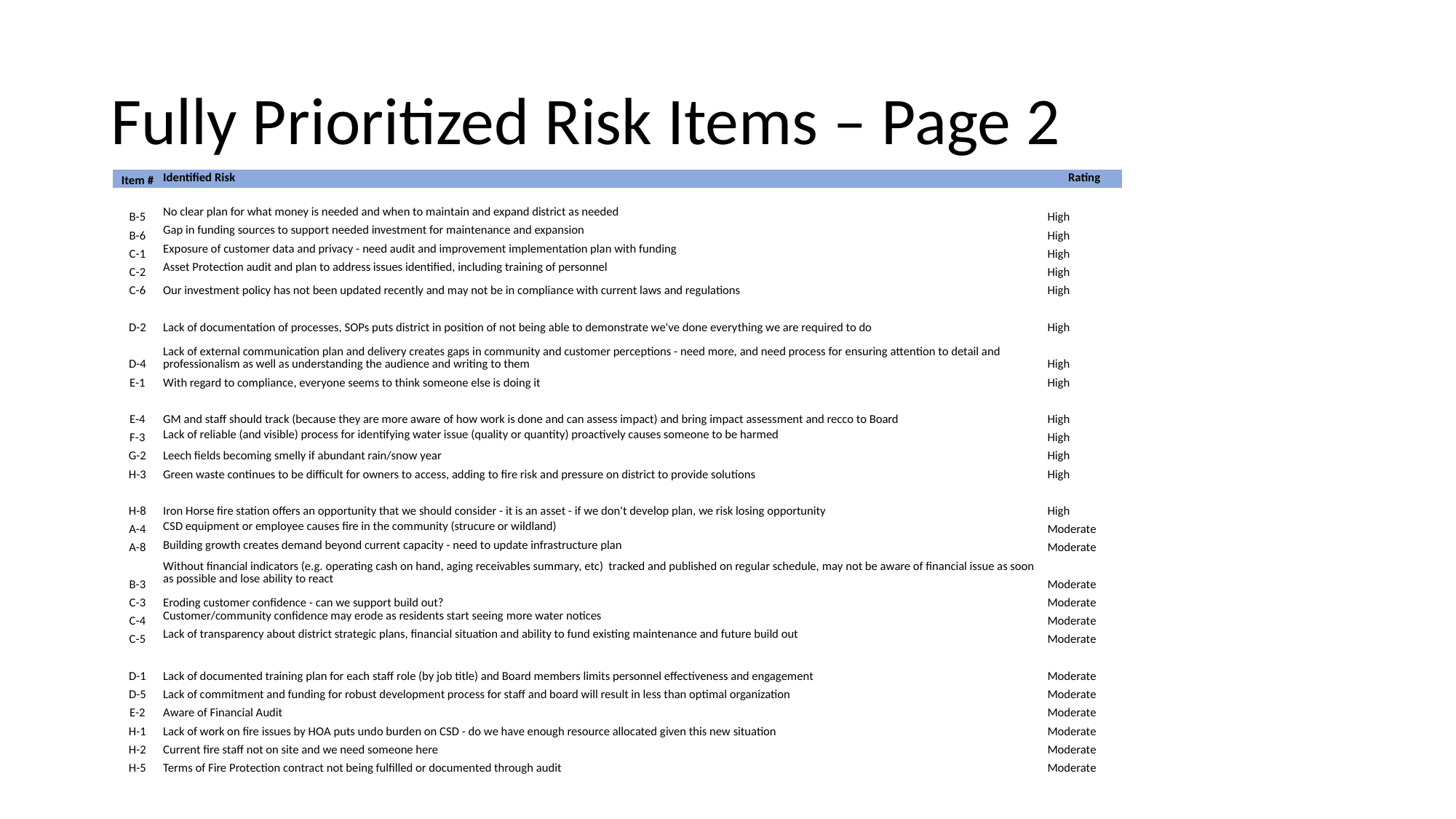

# Fully Prioritized Risk Items – Page 2
| Item # | Identified Risk | Rating |
| --- | --- | --- |
|  |  |  |
| B-5 | No clear plan for what money is needed and when to maintain and expand district as needed | High |
| B-6 | Gap in funding sources to support needed investment for maintenance and expansion | High |
| C-1 | Exposure of customer data and privacy - need audit and improvement implementation plan with funding | High |
| C-2 | Asset Protection audit and plan to address issues identified, including training of personnel | High |
| C-6 | Our investment policy has not been updated recently and may not be in compliance with current laws and regulations | High |
| D-2 | Lack of documentation of processes, SOPs puts district in position of not being able to demonstrate we've done everything we are required to do | High |
| D-4 | Lack of external communication plan and delivery creates gaps in community and customer perceptions - need more, and need process for ensuring attention to detail and professionalism as well as understanding the audience and writing to them | High |
| E-1 | With regard to compliance, everyone seems to think someone else is doing it | High |
| E-4 | GM and staff should track (because they are more aware of how work is done and can assess impact) and bring impact assessment and recco to Board | High |
| F-3 | Lack of reliable (and visible) process for identifying water issue (quality or quantity) proactively causes someone to be harmed | High |
| G-2 | Leech fields becoming smelly if abundant rain/snow year | High |
| H-3 | Green waste continues to be difficult for owners to access, adding to fire risk and pressure on district to provide solutions | High |
| H-8 | Iron Horse fire station offers an opportunity that we should consider - it is an asset - if we don't develop plan, we risk losing opportunity | High |
| A-4 | CSD equipment or employee causes fire in the community (strucure or wildland) | Moderate |
| A-8 | Building growth creates demand beyond current capacity - need to update infrastructure plan | Moderate |
| B-3 | Without financial indicators (e.g. operating cash on hand, aging receivables summary, etc) tracked and published on regular schedule, may not be aware of financial issue as soon as possible and lose ability to react | Moderate |
| C-3 | Eroding customer confidence - can we support build out? | Moderate |
| C-4 | Customer/community confidence may erode as residents start seeing more water notices | Moderate |
| C-5 | Lack of transparency about district strategic plans, financial situation and ability to fund existing maintenance and future build out | Moderate |
| D-1 | Lack of documented training plan for each staff role (by job title) and Board members limits personnel effectiveness and engagement | Moderate |
| D-5 | Lack of commitment and funding for robust development process for staff and board will result in less than optimal organization | Moderate |
| E-2 | Aware of Financial Audit | Moderate |
| H-1 | Lack of work on fire issues by HOA puts undo burden on CSD - do we have enough resource allocated given this new situation | Moderate |
| H-2 | Current fire staff not on site and we need someone here | Moderate |
| H-5 | Terms of Fire Protection contract not being fulfilled or documented through audit | Moderate |